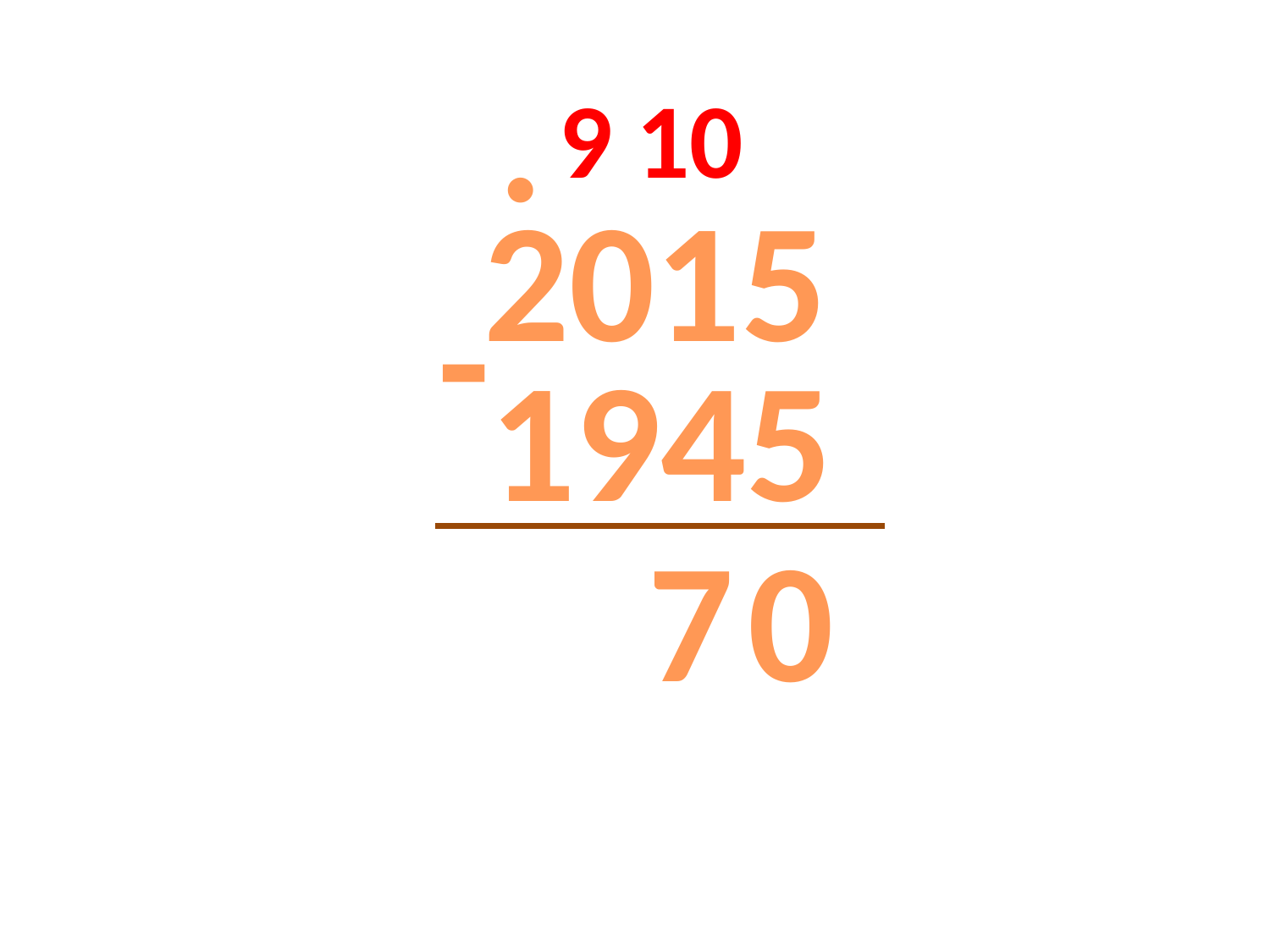

.
9 10
2015
-
1945
7
0